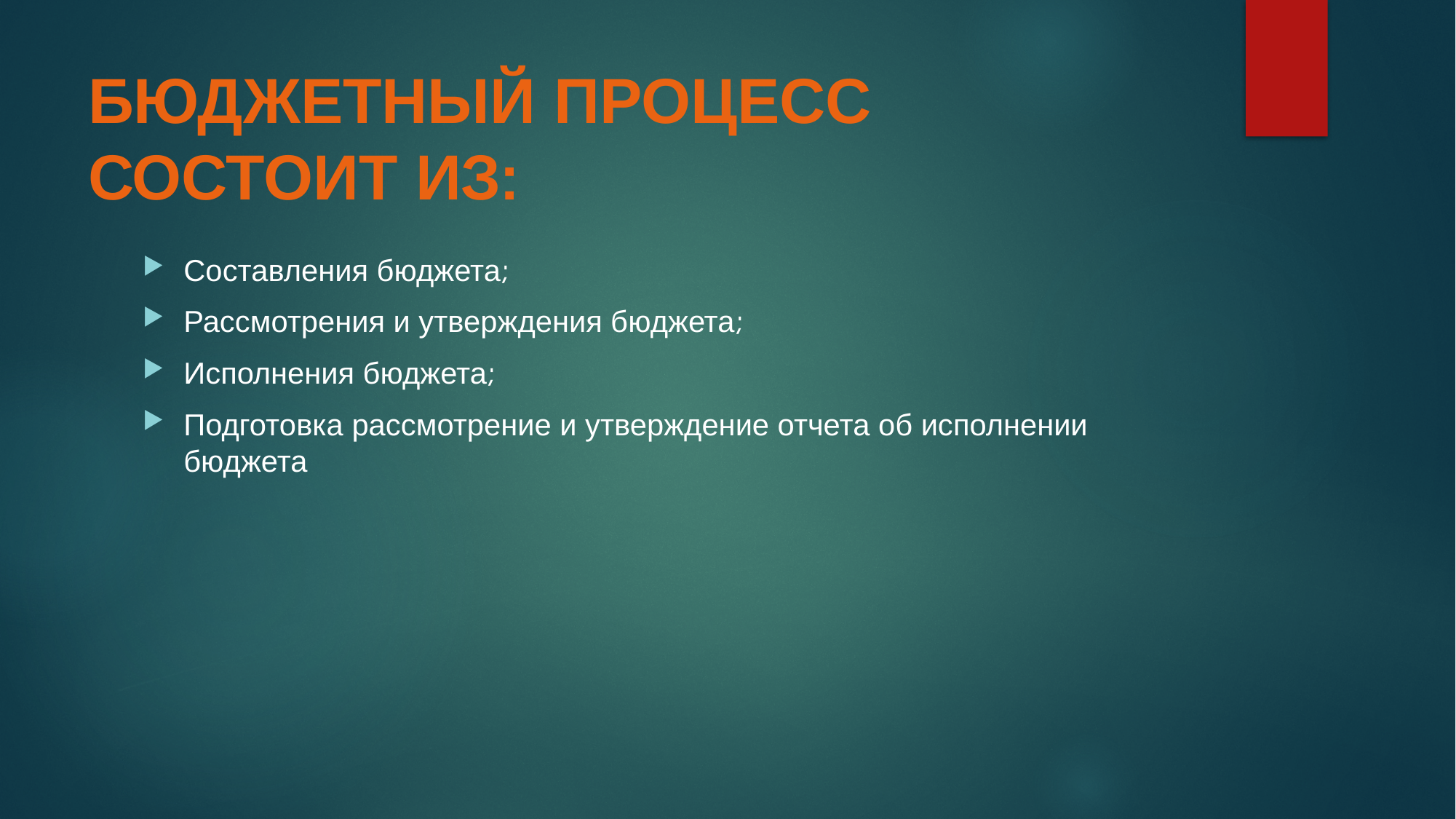

# БЮДЖЕТНЫЙ ПРОЦЕСС СОСТОИТ ИЗ:
Составления бюджета;
Рассмотрения и утверждения бюджета;
Исполнения бюджета;
Подготовка рассмотрение и утверждение отчета об исполнении бюджета